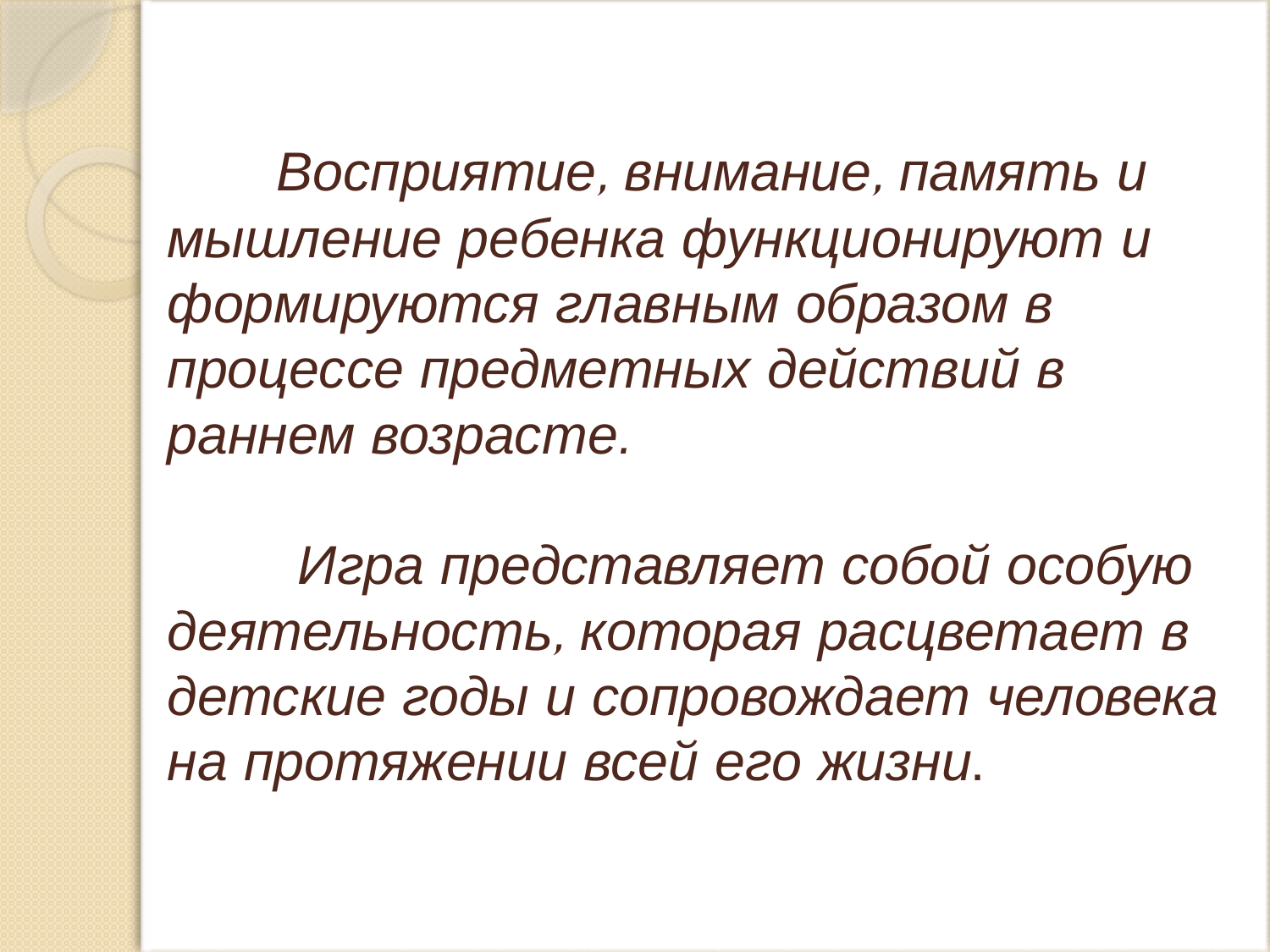

# Восприятие, внимание, память и мышление ребенка функционируют и формируются главным образом в процессе предметных действий в раннем возрасте. Игра представляет собой особую деятельность, которая расцветает в детские годы и сопровождает человека на протяжении всей его жизни.